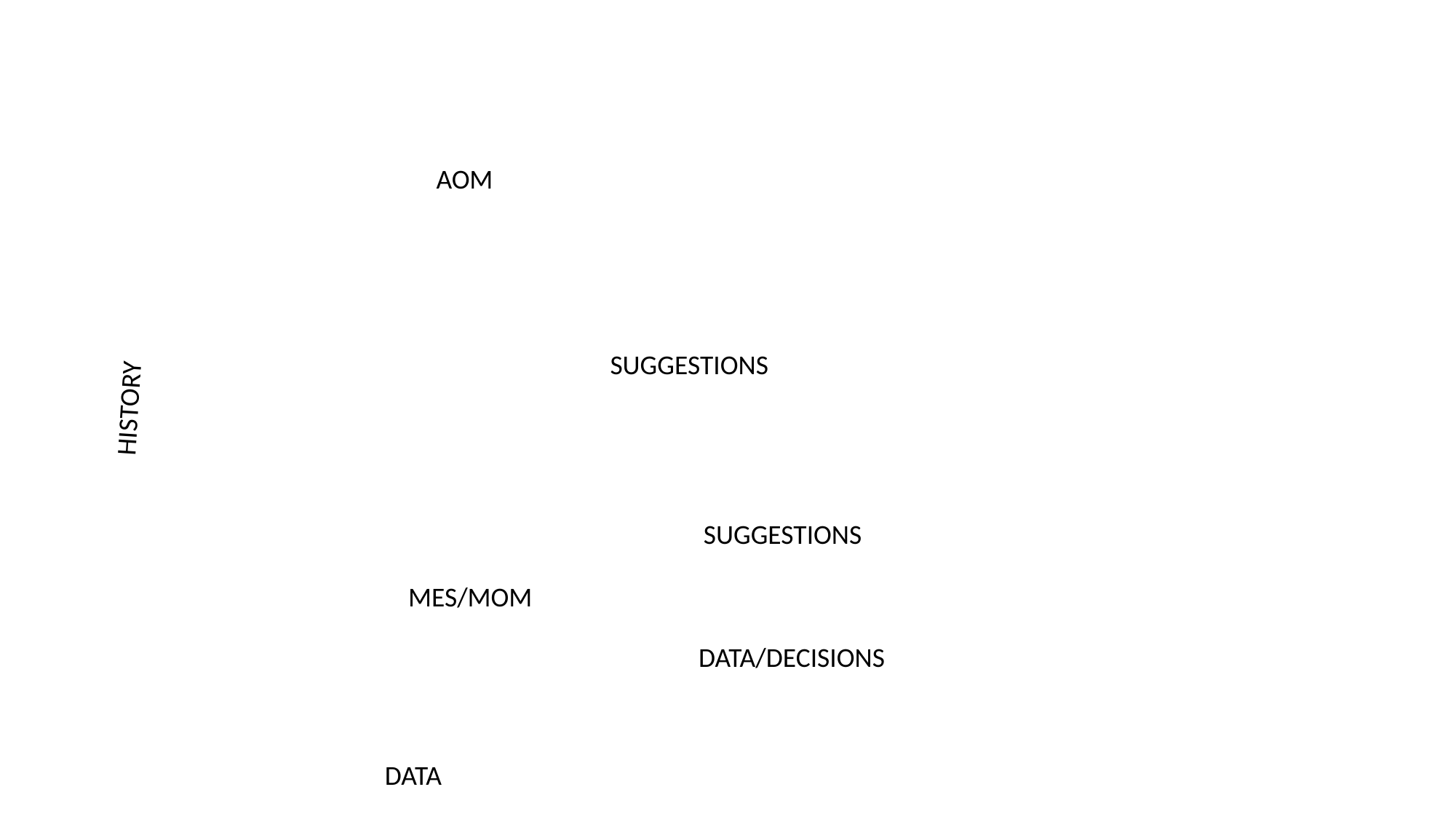

AOM
HISTORY
SUGGESTIONS
SUGGESTIONS
MES/MOM
DATA/DECISIONS
DATA